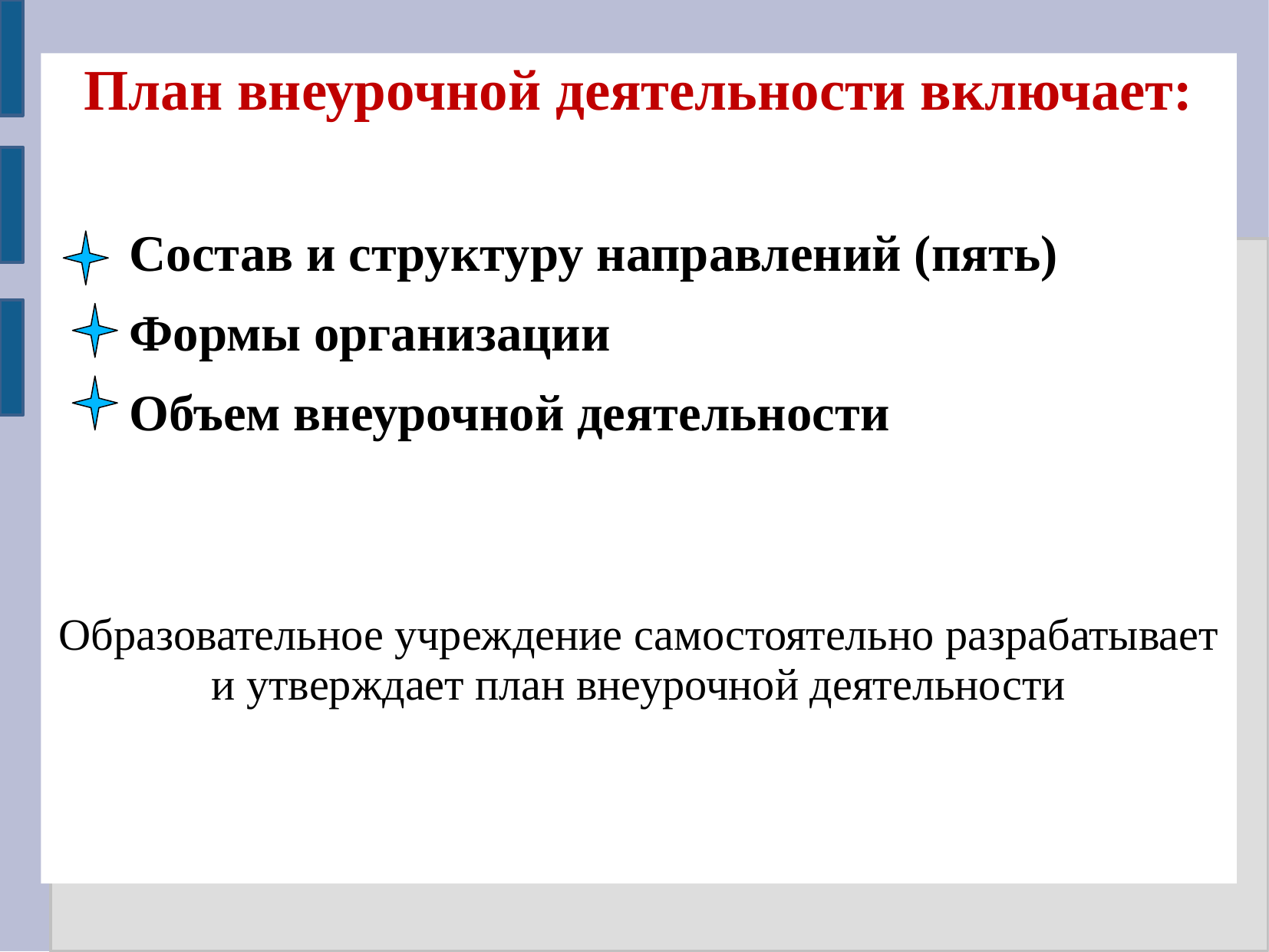

План внеурочной деятельности включает:

      Состав и структуру направлений (пять)
      Формы организации
      Объем внеурочной деятельности

Образовательное учреждение самостоятельно разрабатывает и утверждает план внеурочной деятельности